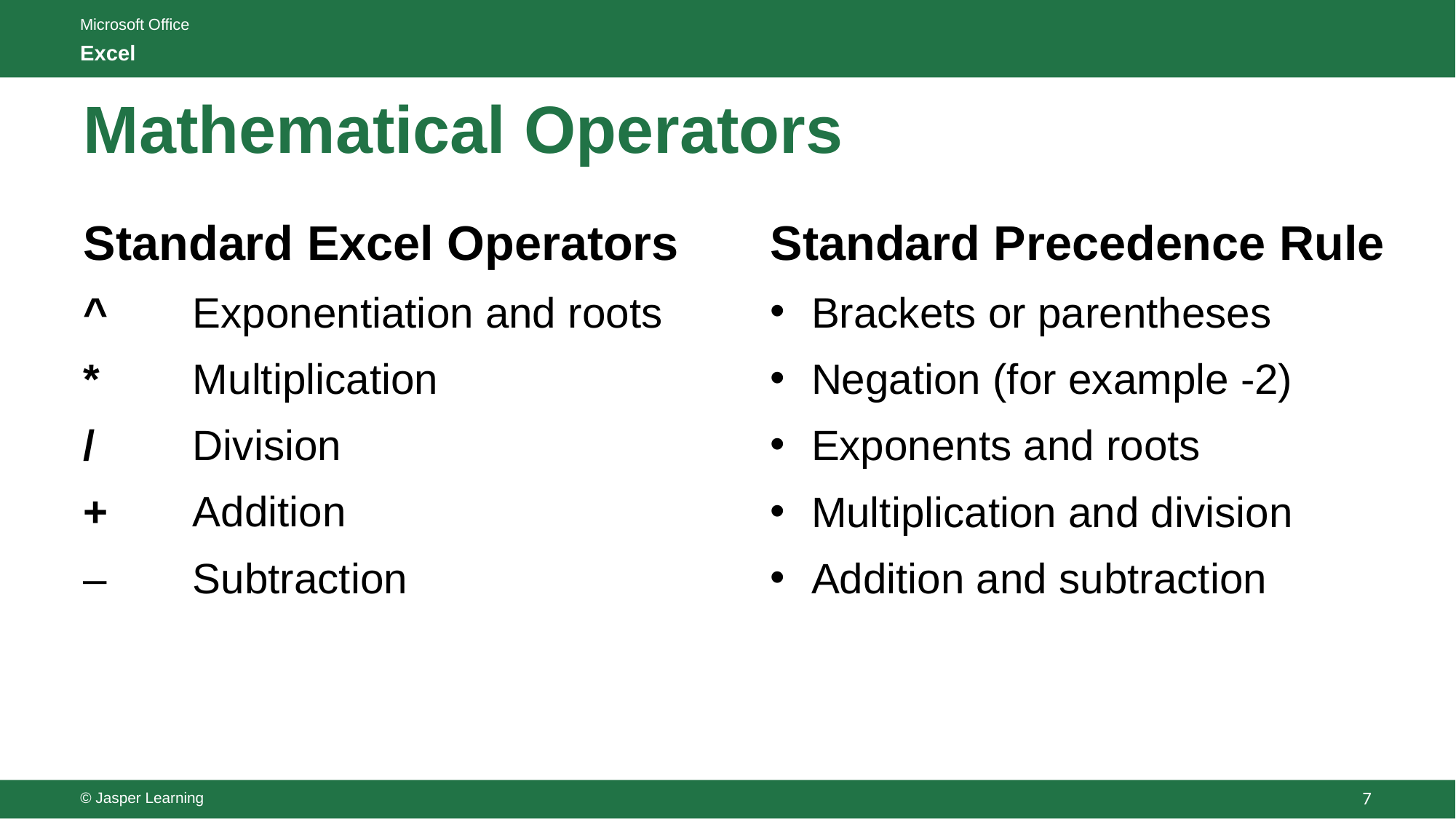

# Mathematical Operators
Standard Precedence Rule
Brackets or parentheses
Negation (for example -2)
Exponents and roots
Multiplication and division
Addition and subtraction

Standard Excel Operators
^	Exponentiation and roots
*	Multiplication
/	Division
+	Addition
–	Subtraction

© Jasper Learning
7